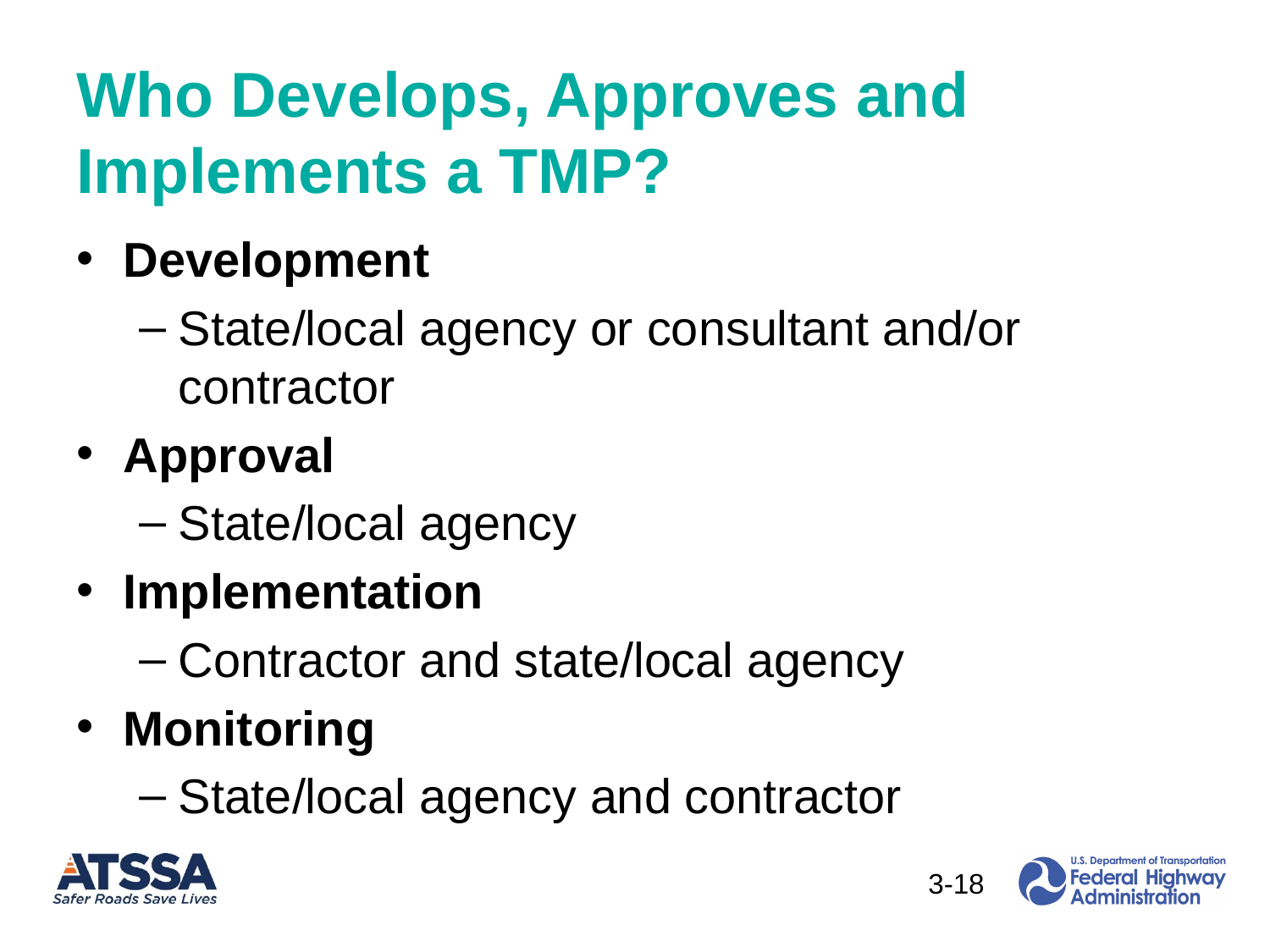

# Who Develops, Approves and Implements a TMP?
Development
State/local agency or consultant and/or contractor
Approval
State/local agency
Implementation
Contractor and state/local agency
Monitoring
State/local agency and contractor